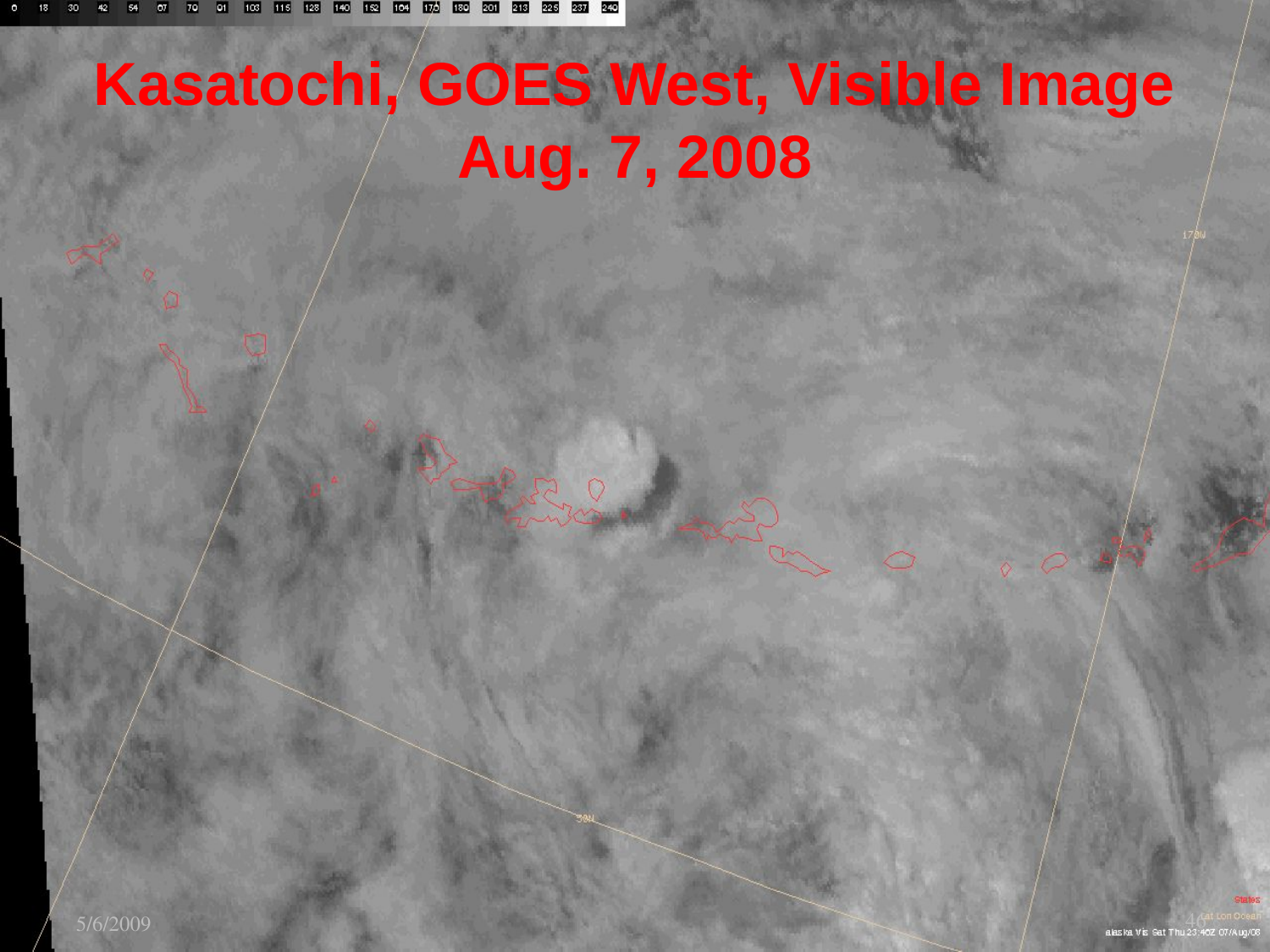

# Kasatochi, GOES West, Visible Image Aug. 7, 2008
5/6/2009
46